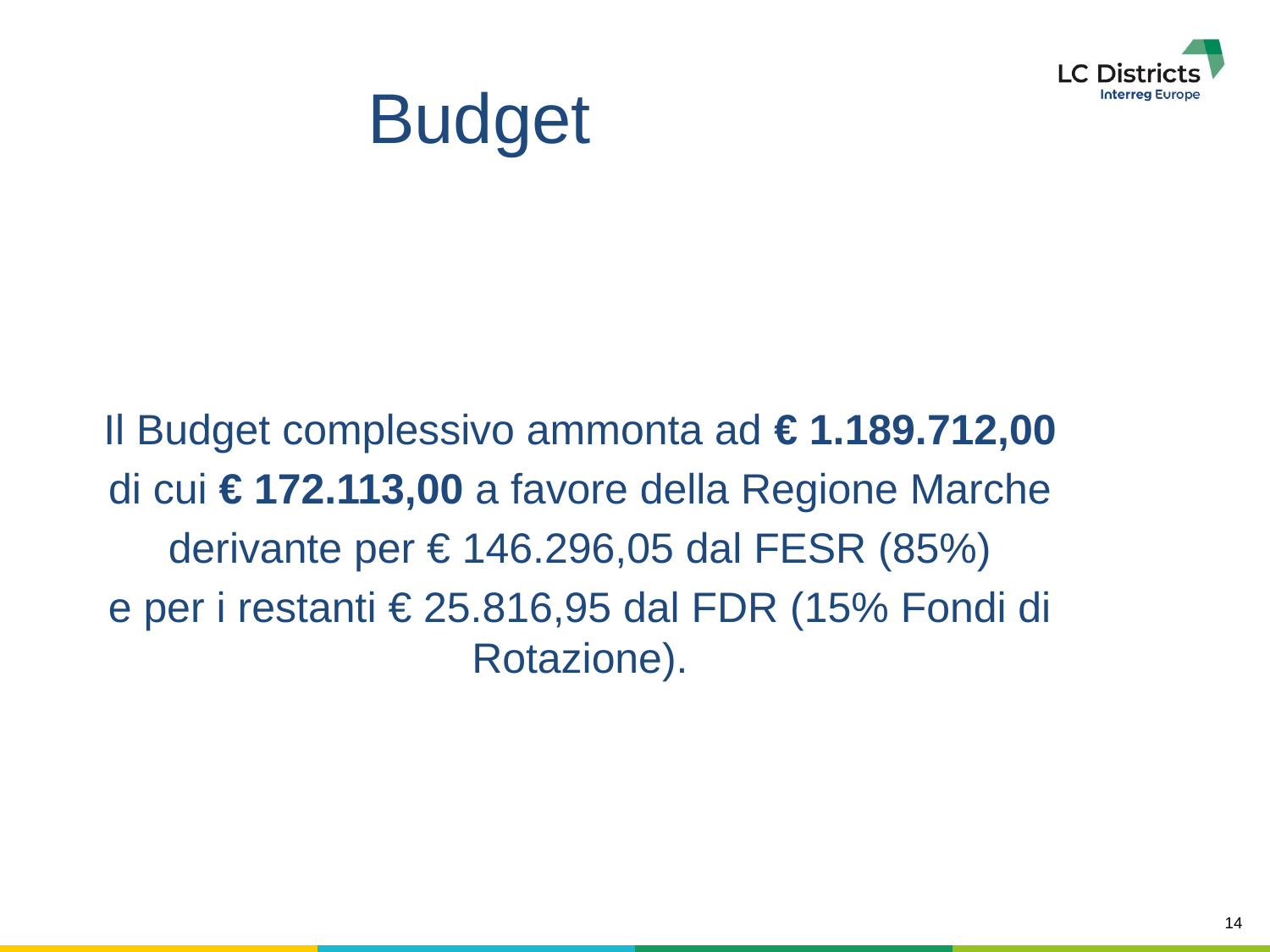

# Budget
Il Budget complessivo ammonta ad € 1.189.712,00
di cui € 172.113,00 a favore della Regione Marche
derivante per € 146.296,05 dal FESR (85%)
e per i restanti € 25.816,95 dal FDR (15% Fondi di Rotazione).